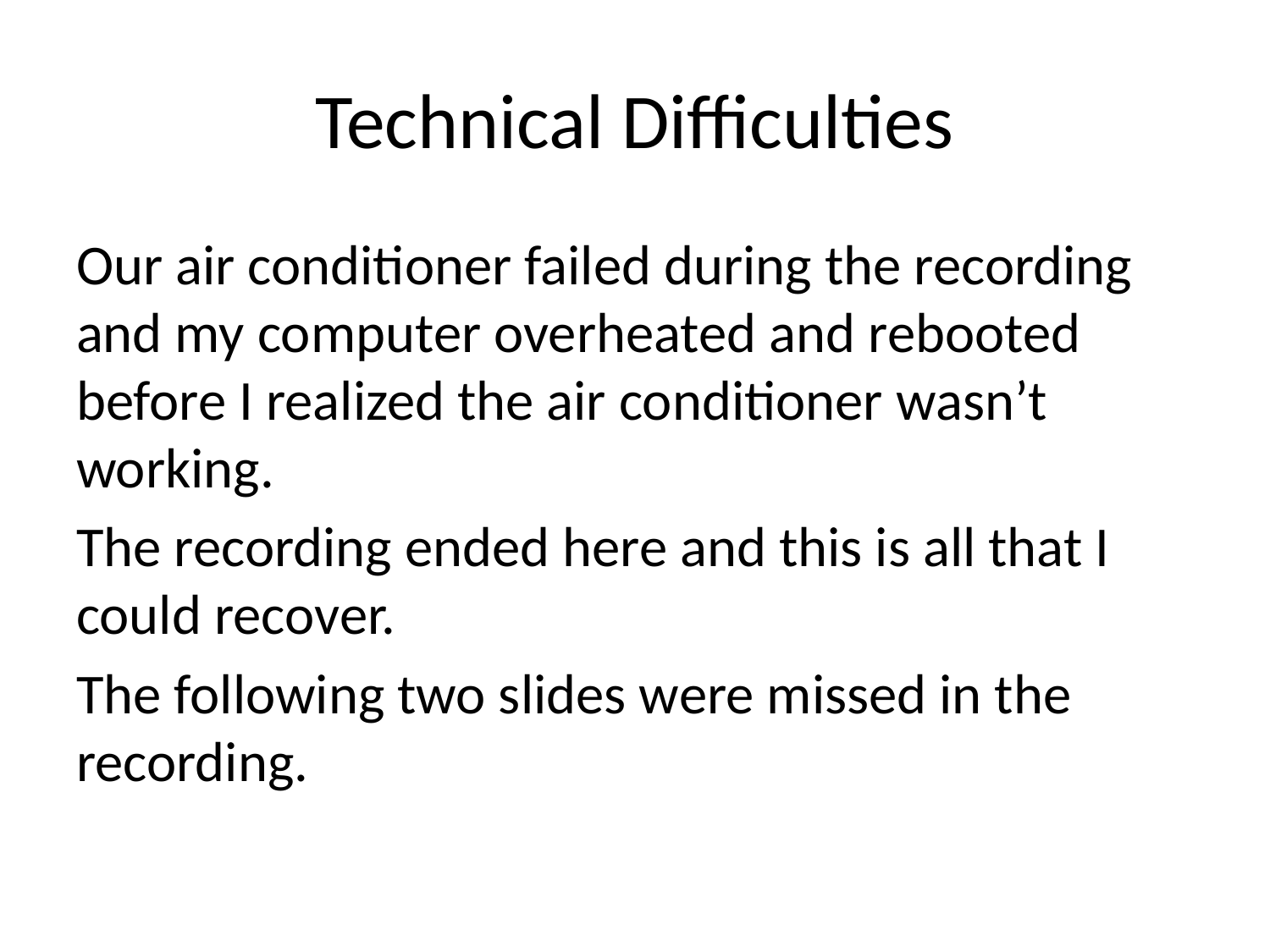

# Technical Difficulties
Our air conditioner failed during the recording and my computer overheated and rebooted before I realized the air conditioner wasn’t working.
The recording ended here and this is all that I could recover.
The following two slides were missed in the recording.